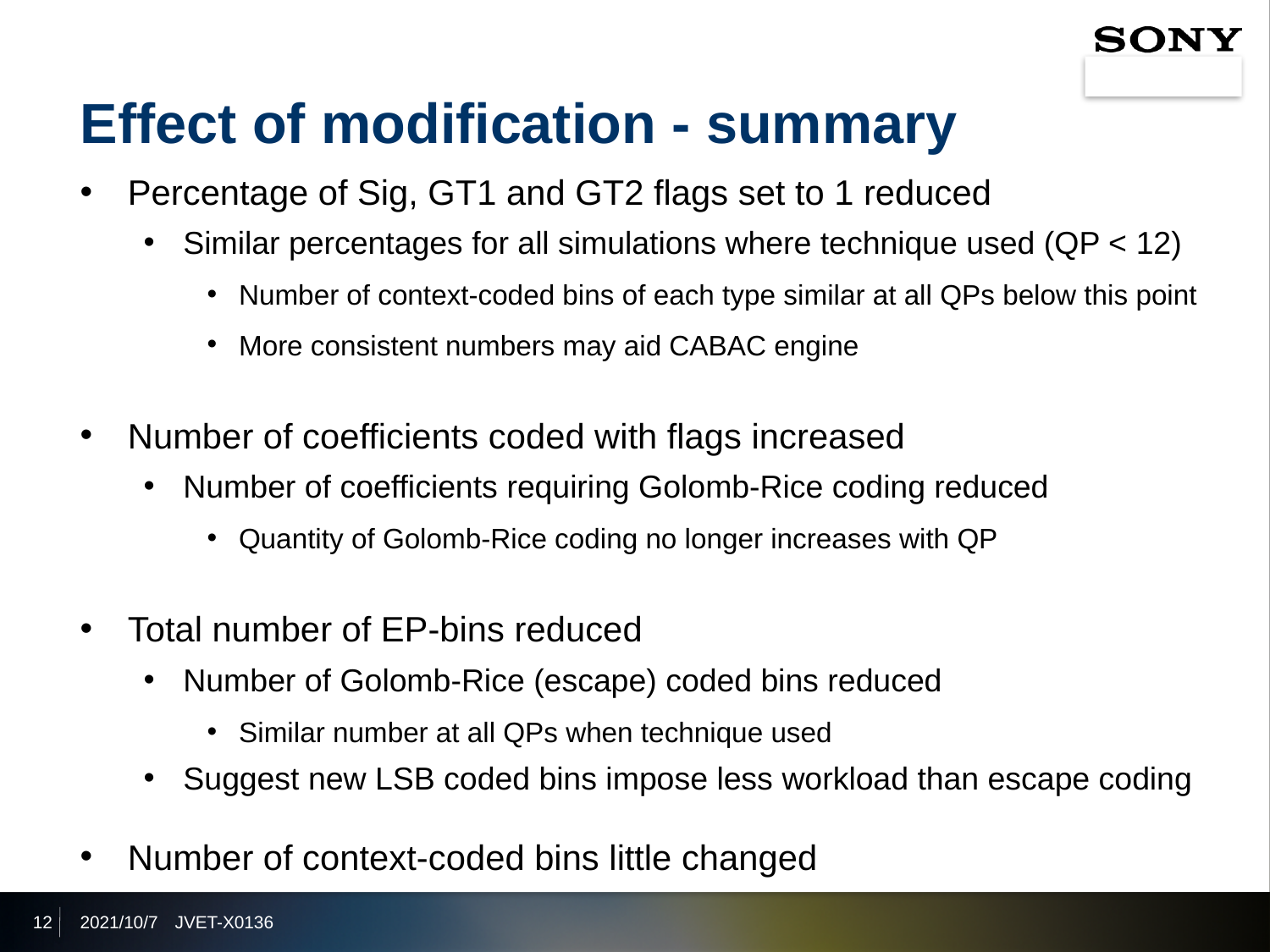

# Effect of modification - summary
Percentage of Sig, GT1 and GT2 flags set to 1 reduced
Similar percentages for all simulations where technique used (QP < 12)
Number of context-coded bins of each type similar at all QPs below this point
More consistent numbers may aid CABAC engine

Number of coefficients coded with flags increased
Number of coefficients requiring Golomb-Rice coding reduced
Quantity of Golomb-Rice coding no longer increases with QP

Total number of EP-bins reduced
Number of Golomb-Rice (escape) coded bins reduced
Similar number at all QPs when technique used
Suggest new LSB coded bins impose less workload than escape coding

Number of context-coded bins little changed

12
2021/10/7
JVET-X0136